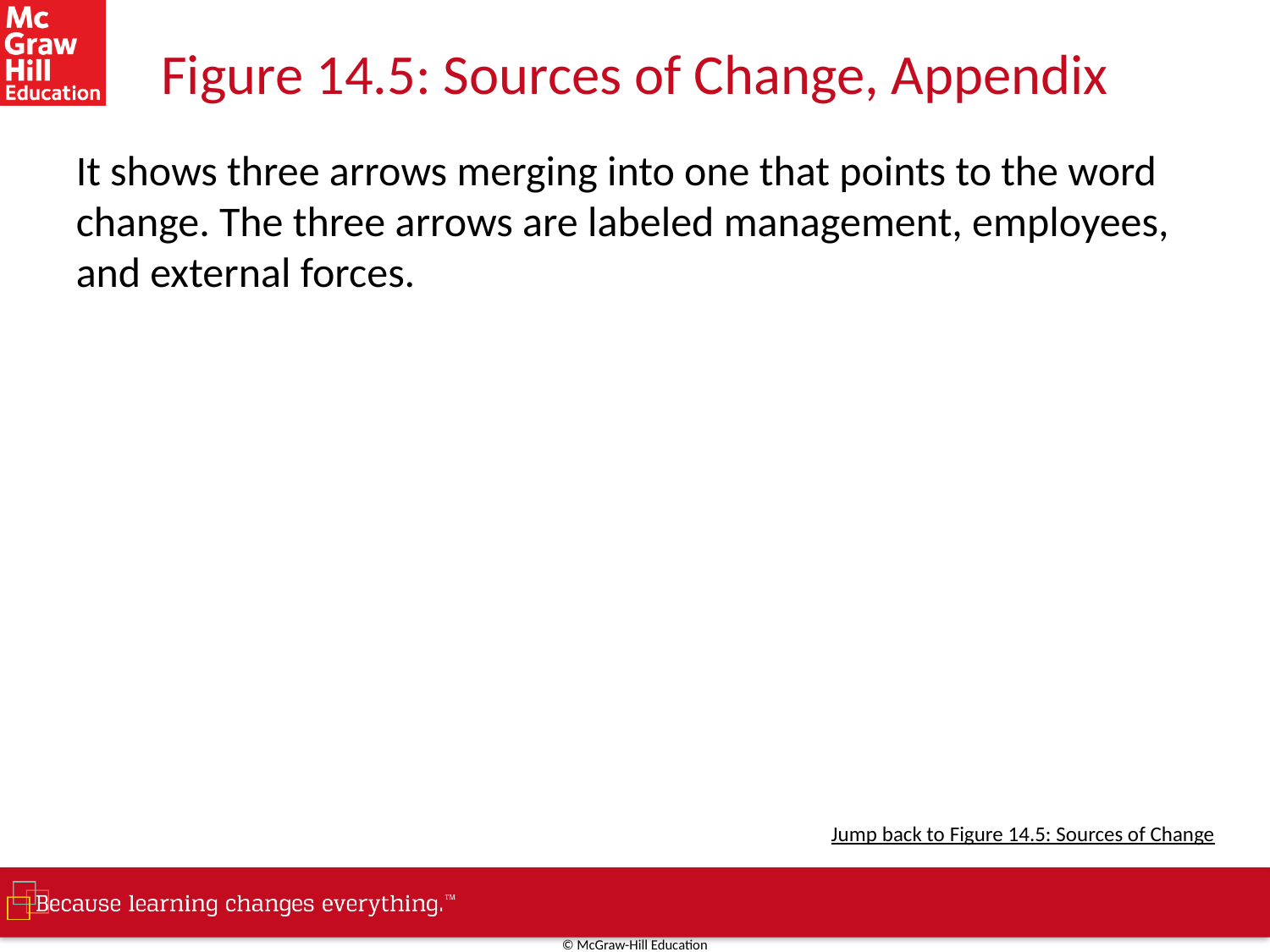

# Figure 14.5: Sources of Change, Appendix
It shows three arrows merging into one that points to the word change. The three arrows are labeled management, employees, and external forces.
Jump back to Figure 14.5: Sources of Change